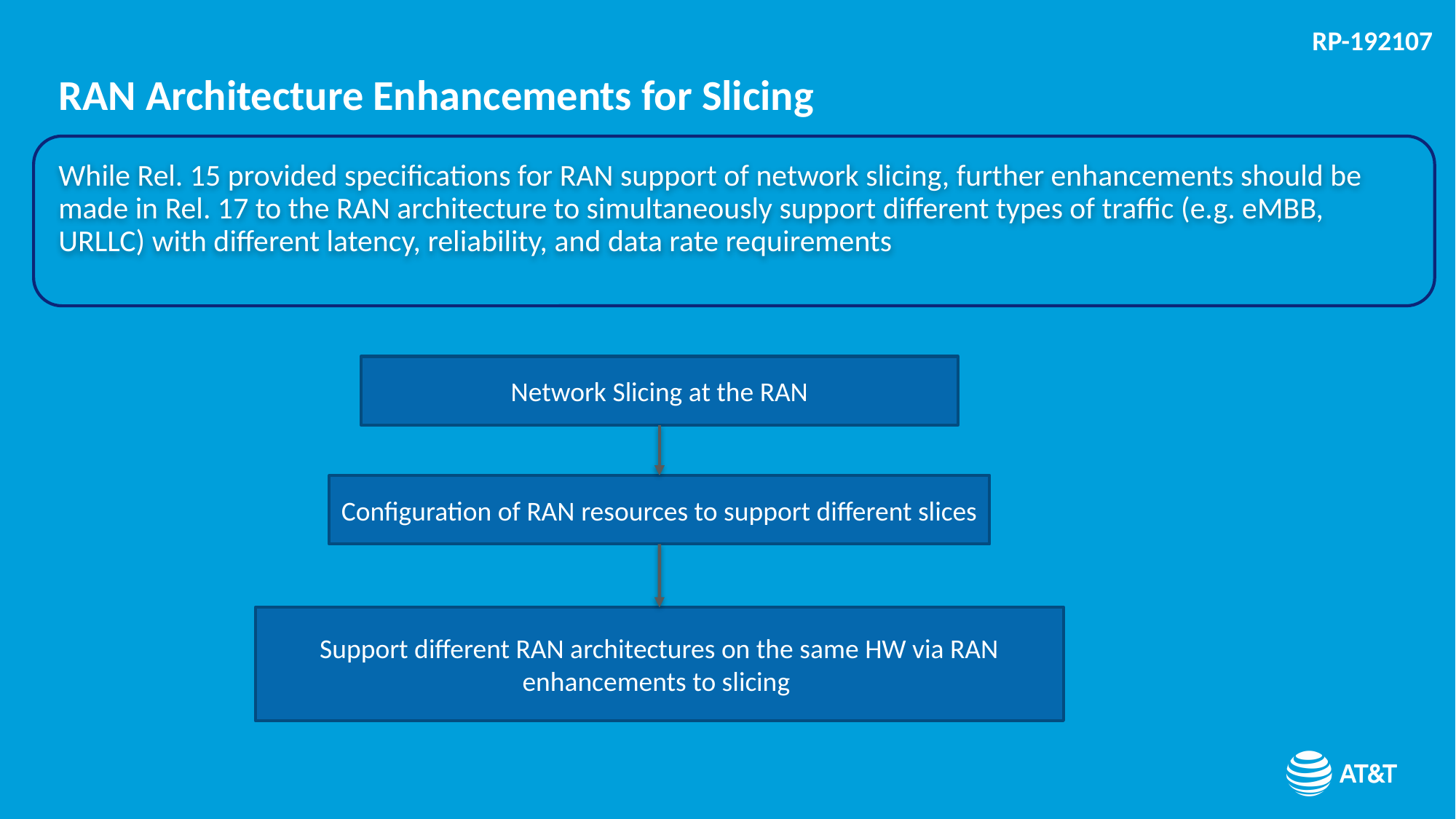

RP-192107
# RAN Architecture Enhancements for Slicing

While Rel. 15 provided specifications for RAN support of network slicing, further enhancements should be made in Rel. 17 to the RAN architecture to simultaneously support different types of traffic (e.g. eMBB, URLLC) with different latency, reliability, and data rate requirements
Network Slicing at the RAN
Configuration of RAN resources to support different slices
Support different RAN architectures on the same HW via RAN enhancements to slicing